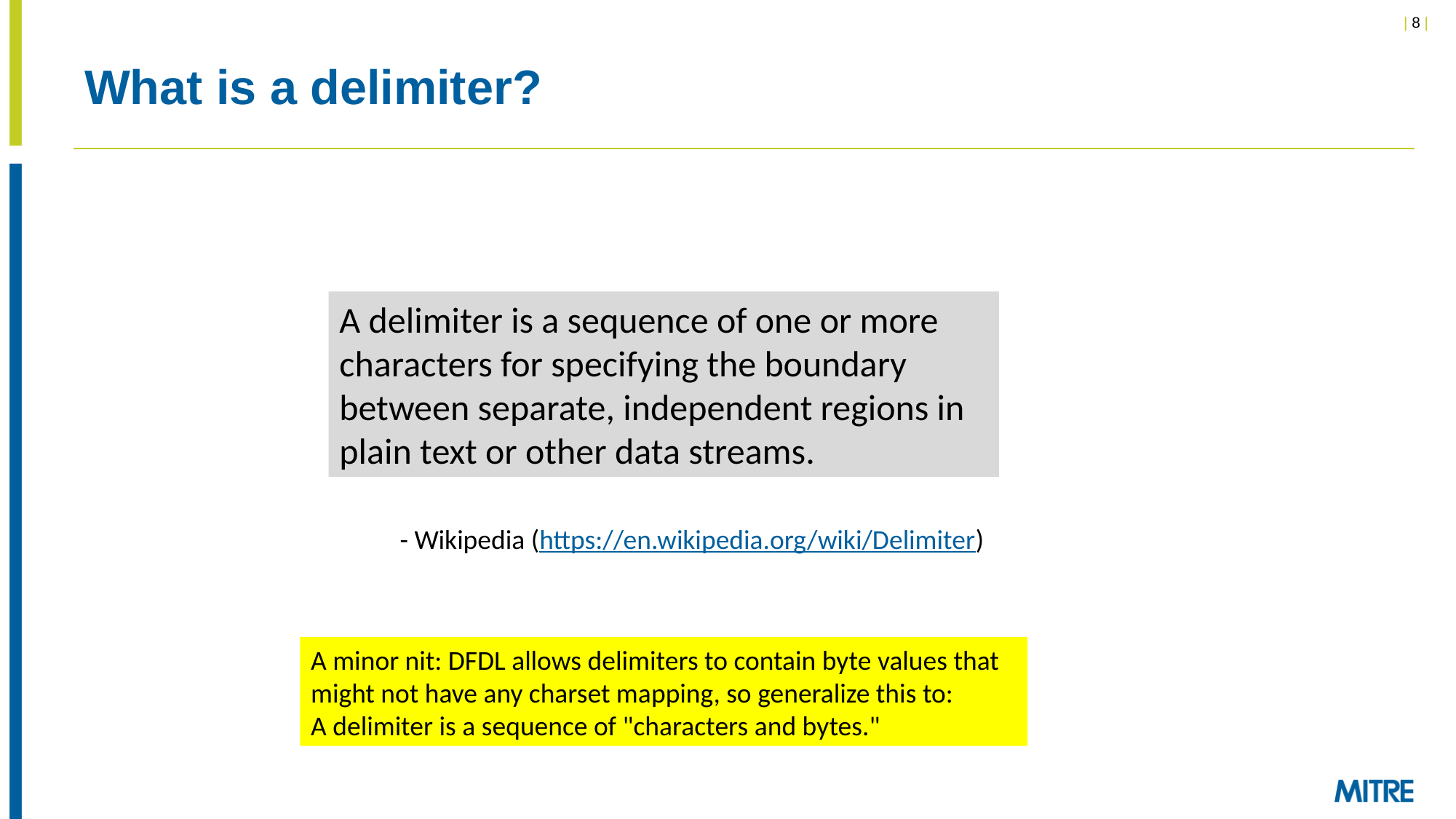

# What is a delimiter?
A delimiter is a sequence of one or more characters for specifying the boundary between separate, independent regions in plain text or other data streams.
- Wikipedia (https://en.wikipedia.org/wiki/Delimiter)
A minor nit: DFDL allows delimiters to contain byte values that might not have any charset mapping, so generalize this to:
A delimiter is a sequence of "characters and bytes."